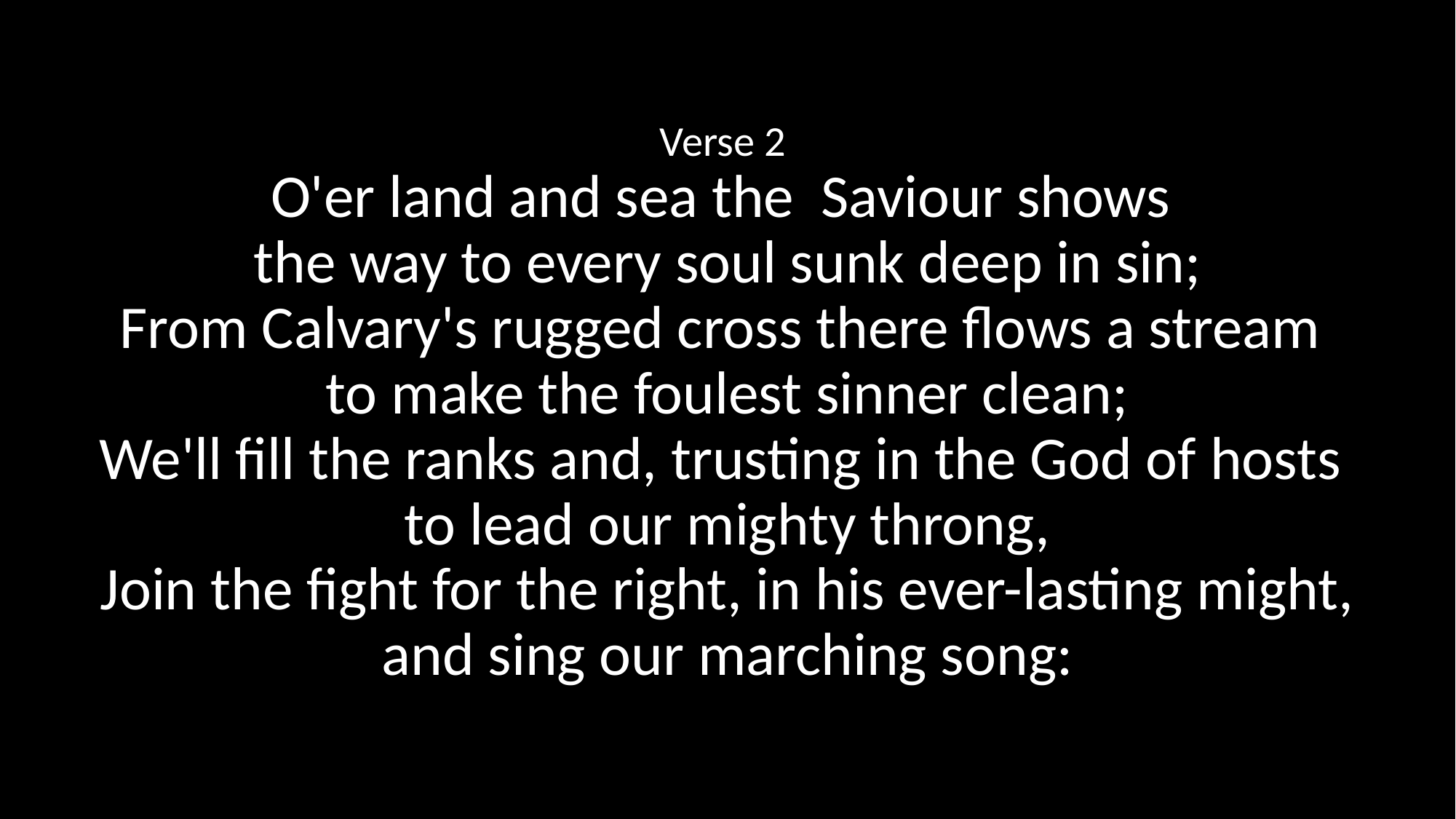

Verse 2
O'er land and sea the  Saviour shows
the way to every soul sunk deep in sin;
From Calvary's rugged cross there flows a stream
to make the foulest sinner clean;
We'll fill the ranks and, trusting in the God of hosts
to lead our mighty throng,
Join the fight for the right, in his ever-lasting might,
and sing our marching song: